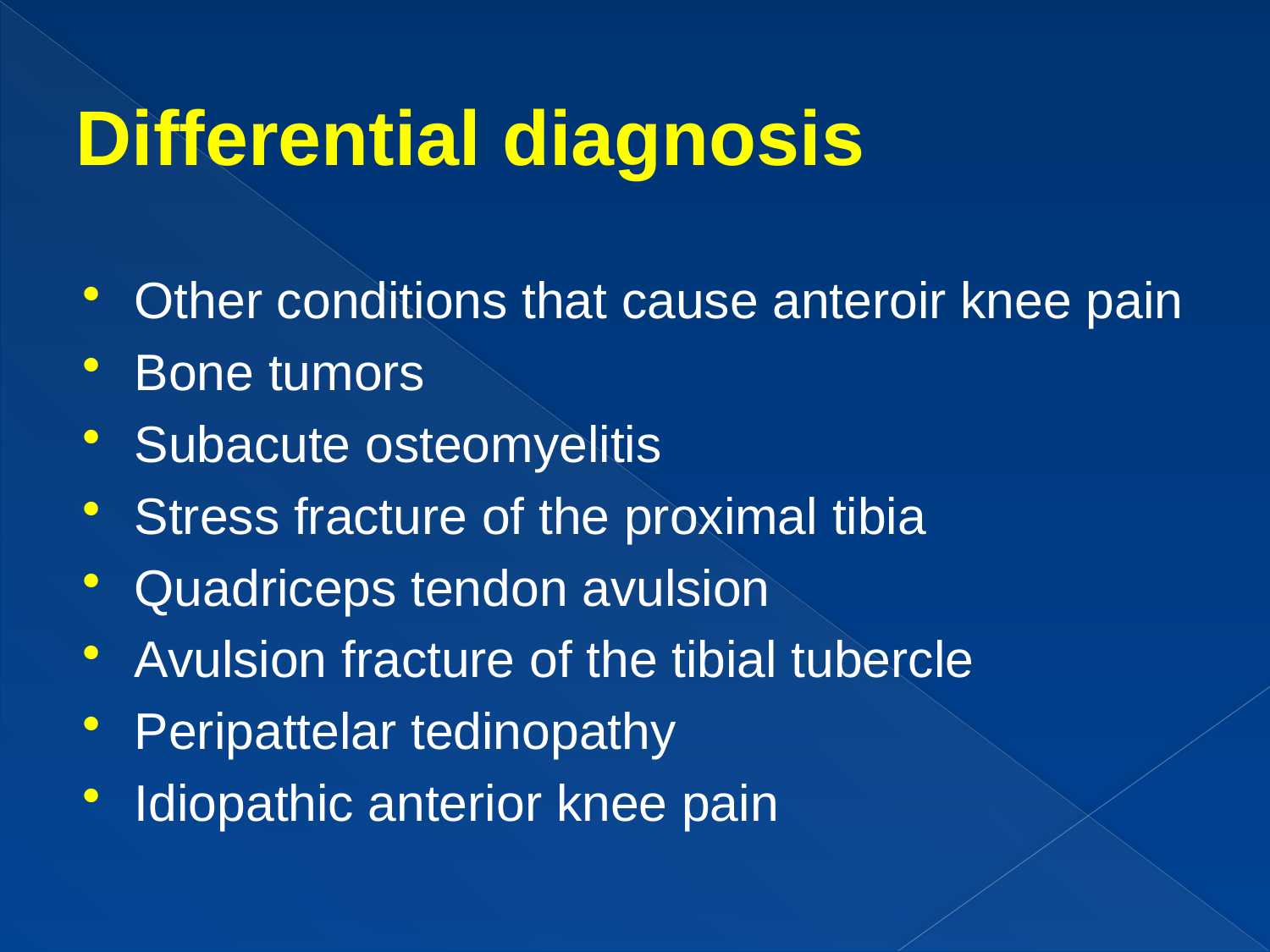

# Differential diagnosis
Other conditions that cause anteroir knee pain
Bone tumors
Subacute osteomyelitis
Stress fracture of the proximal tibia
Quadriceps tendon avulsion
Avulsion fracture of the tibial tubercle
Peripattelar tedinopathy
Idiopathic anterior knee pain